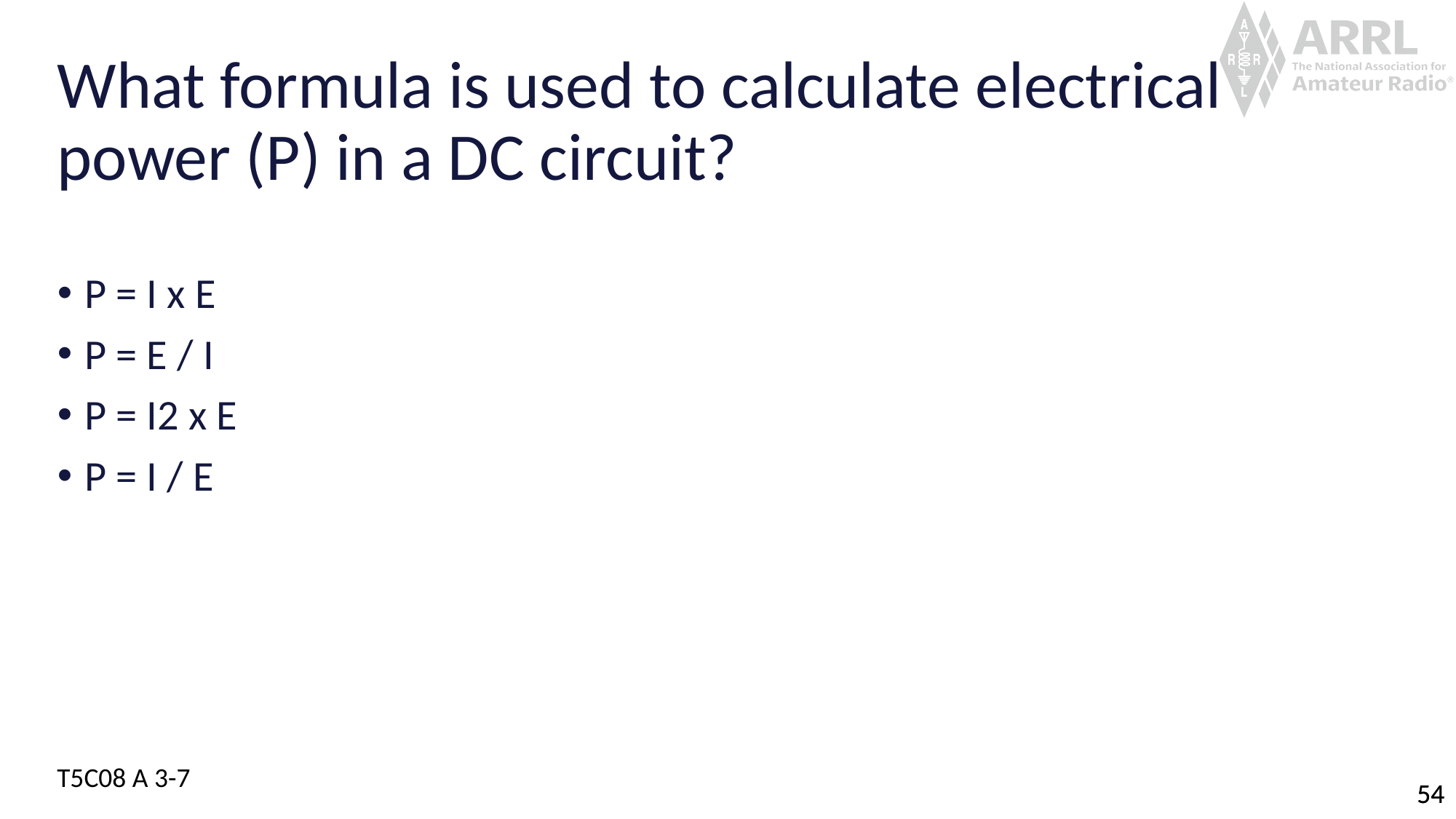

# What formula is used to calculate electrical power (P) in a DC circuit?
P = I x E
P = E / I
P = I2 x E
P = I / E
T5C08 A 3-7